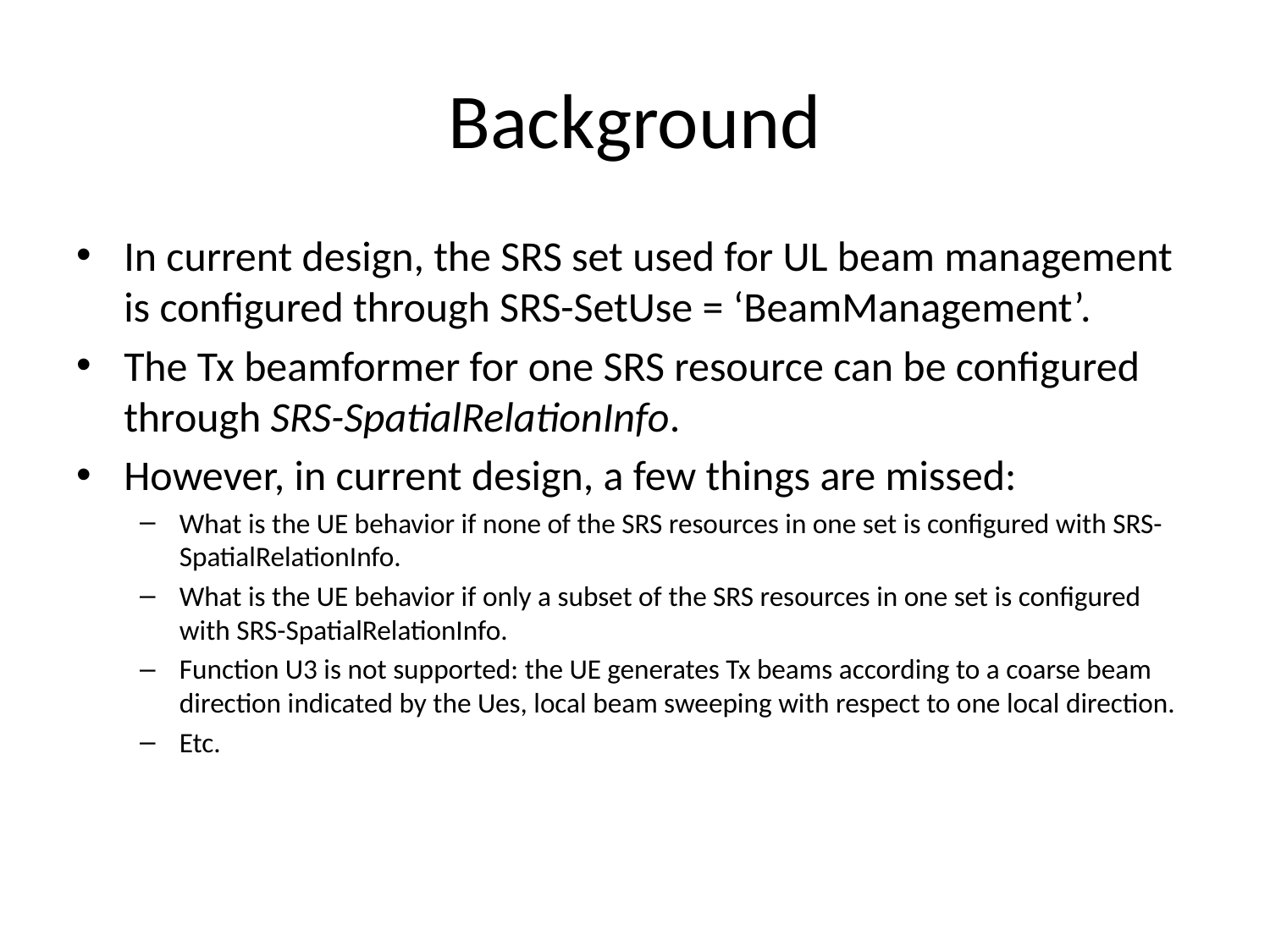

# Background
In current design, the SRS set used for UL beam management is configured through SRS-SetUse = ‘BeamManagement’.
The Tx beamformer for one SRS resource can be configured through SRS-SpatialRelationInfo.
However, in current design, a few things are missed:
What is the UE behavior if none of the SRS resources in one set is configured with SRS-SpatialRelationInfo.
What is the UE behavior if only a subset of the SRS resources in one set is configured with SRS-SpatialRelationInfo.
Function U3 is not supported: the UE generates Tx beams according to a coarse beam direction indicated by the Ues, local beam sweeping with respect to one local direction.
Etc.